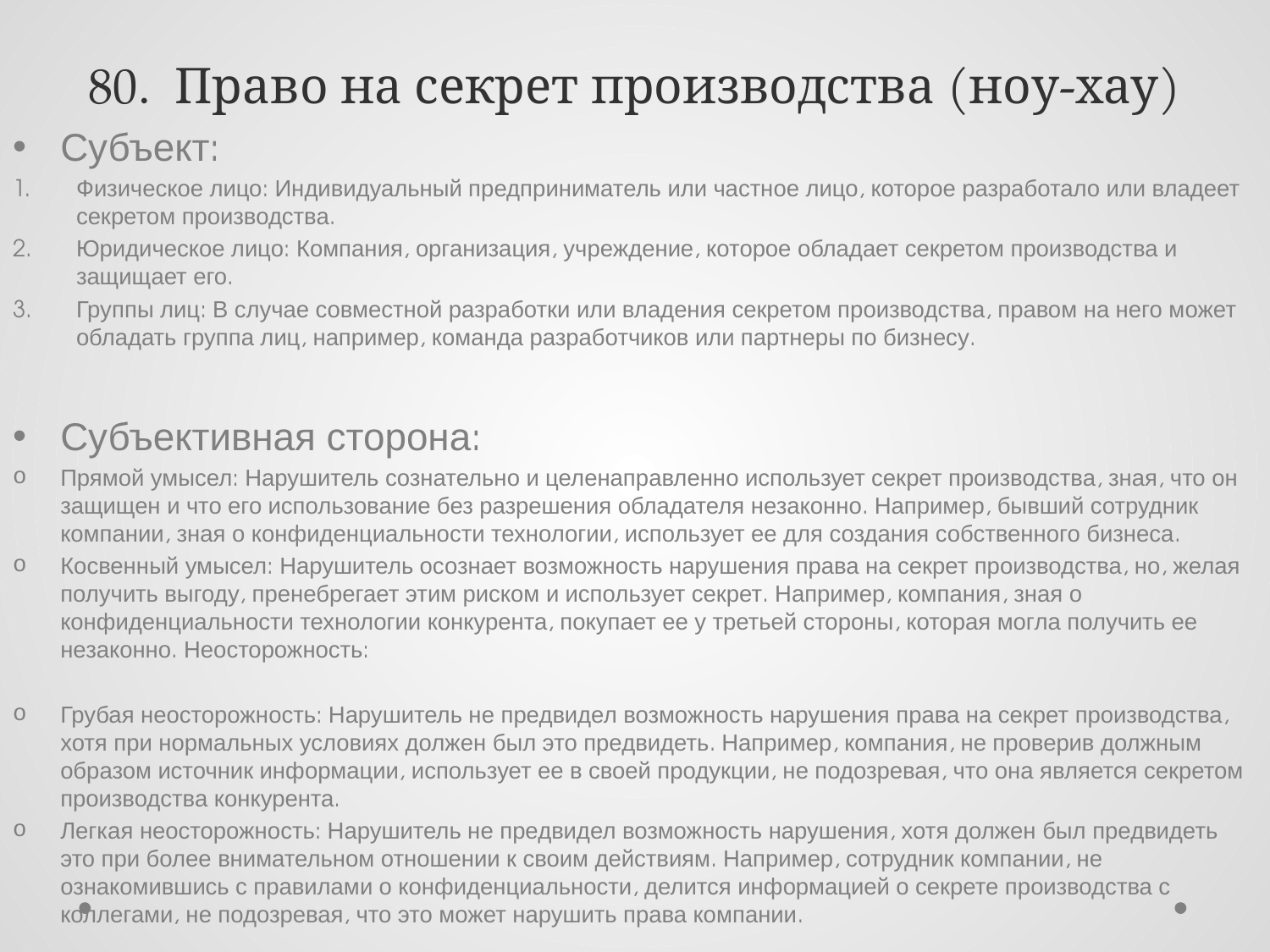

# 80.  Право на секрет производства (ноу-хау)
Субъект:
Физическое лицо: Индивидуальный предприниматель или частное лицо, которое разработало или владеет секретом производства.
Юридическое лицо: Компания, организация, учреждение, которое обладает секретом производства и защищает его.
Группы лиц: В случае совместной разработки или владения секретом производства, правом на него может обладать группа лиц, например, команда разработчиков или партнеры по бизнесу.

Субъективная сторона:
Прямой умысел: Нарушитель сознательно и целенаправленно использует секрет производства, зная, что он защищен и что его использование без разрешения обладателя незаконно. Например, бывший сотрудник компании, зная о конфиденциальности технологии, использует ее для создания собственного бизнеса.
Косвенный умысел: Нарушитель осознает возможность нарушения права на секрет производства, но, желая получить выгоду, пренебрегает этим риском и использует секрет. Например, компания, зная о конфиденциальности технологии конкурента, покупает ее у третьей стороны, которая могла получить ее незаконно. Неосторожность:

Грубая неосторожность: Нарушитель не предвидел возможность нарушения права на секрет производства, хотя при нормальных условиях должен был это предвидеть. Например, компания, не проверив должным образом источник информации, использует ее в своей продукции, не подозревая, что она является секретом производства конкурента.
Легкая неосторожность: Нарушитель не предвидел возможность нарушения, хотя должен был предвидеть это при более внимательном отношении к своим действиям. Например, сотрудник компании, не ознакомившись с правилами о конфиденциальности, делится информацией о секрете производства с коллегами, не подозревая, что это может нарушить права компании.